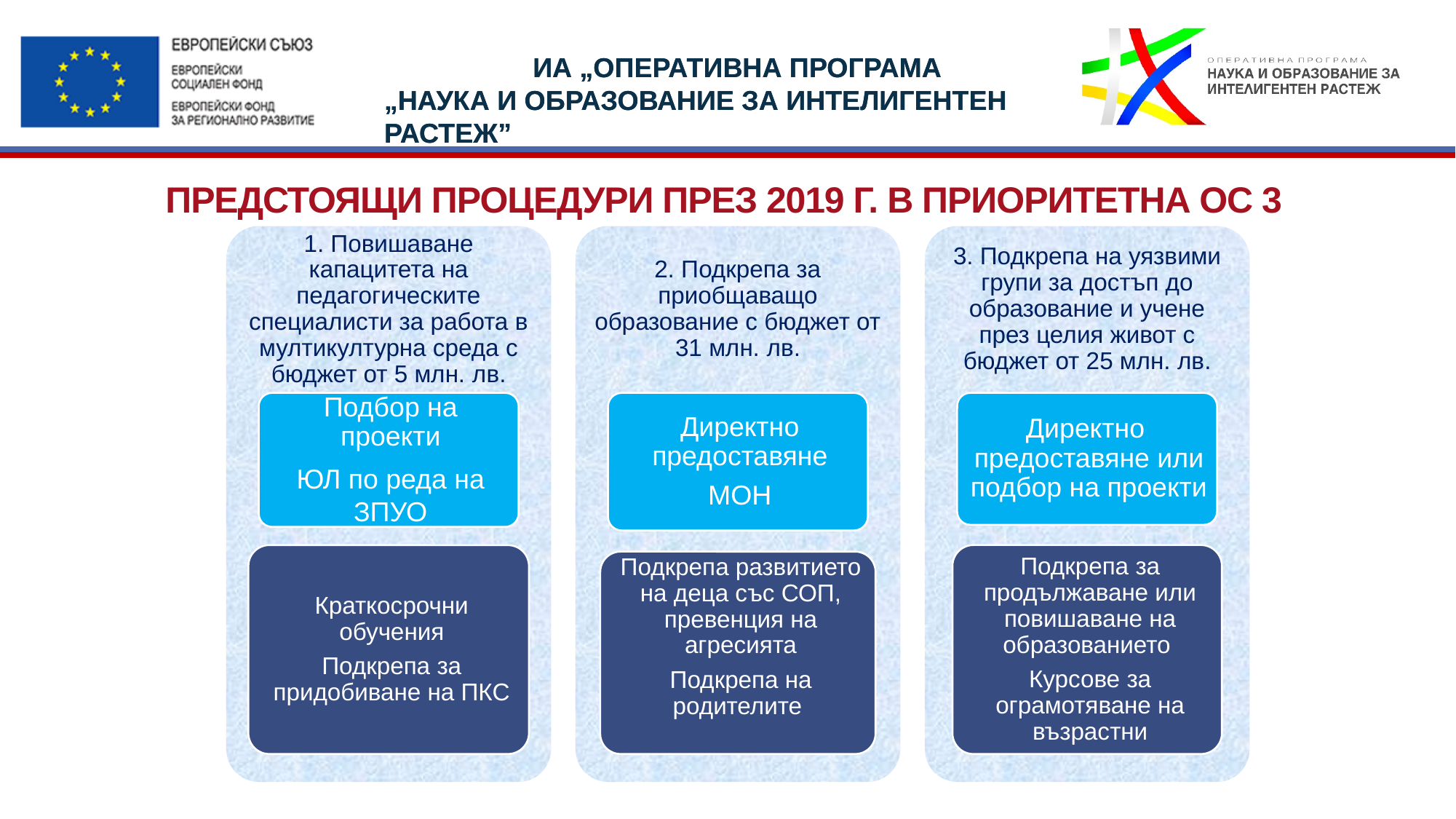

# Предстоящи процедури през 2019 г. в приоритетна ос 3
1. Повишаване капацитета на педагогическите специалисти за работа в мултикултурна среда с бюджет от 5 млн. лв.
Подбор на проекти
ЮЛ по реда на ЗПУО
Краткосрочни обучения
Подкрепа за придобиване на ПКС
2. Подкрепа за приобщаващо образование с бюджет от 31 млн. лв.
Директно предоставяне
МОН
Подкрепа развитието на деца със СОП, превенция на агресията
Подкрепа на родителите

3. Подкрепа на уязвими групи за достъп до образование и учене през целия живот с бюджет от 25 млн. лв.
Директно  предоставяне или подбор на проекти
Подкрепа за продължаване или повишаване на образованието
Курсове за ограмотяване на възрастни